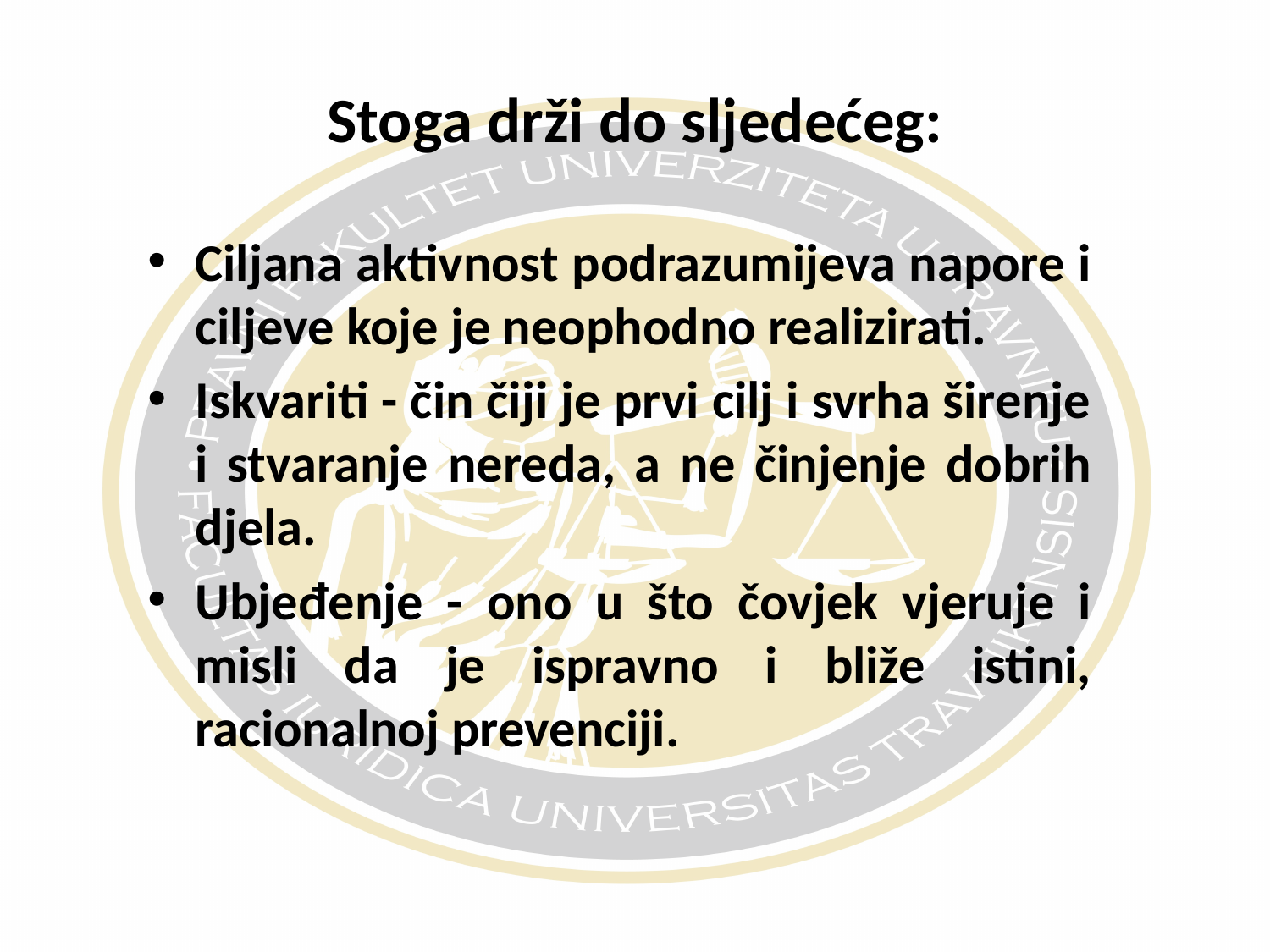

# Stoga drži do sljedećeg:
Ciljana aktivnost podrazumijeva napore i ciljeve koje je neophodno realizirati.
Iskvariti - čin čiji je prvi cilj i svrha širenje i stvaranje nereda, a ne činjenje dobrih djela.
Ubjeđenje - ono u što čovjek vjeruje i misli da je ispravno i bliže istini, racionalnoj prevenciji.